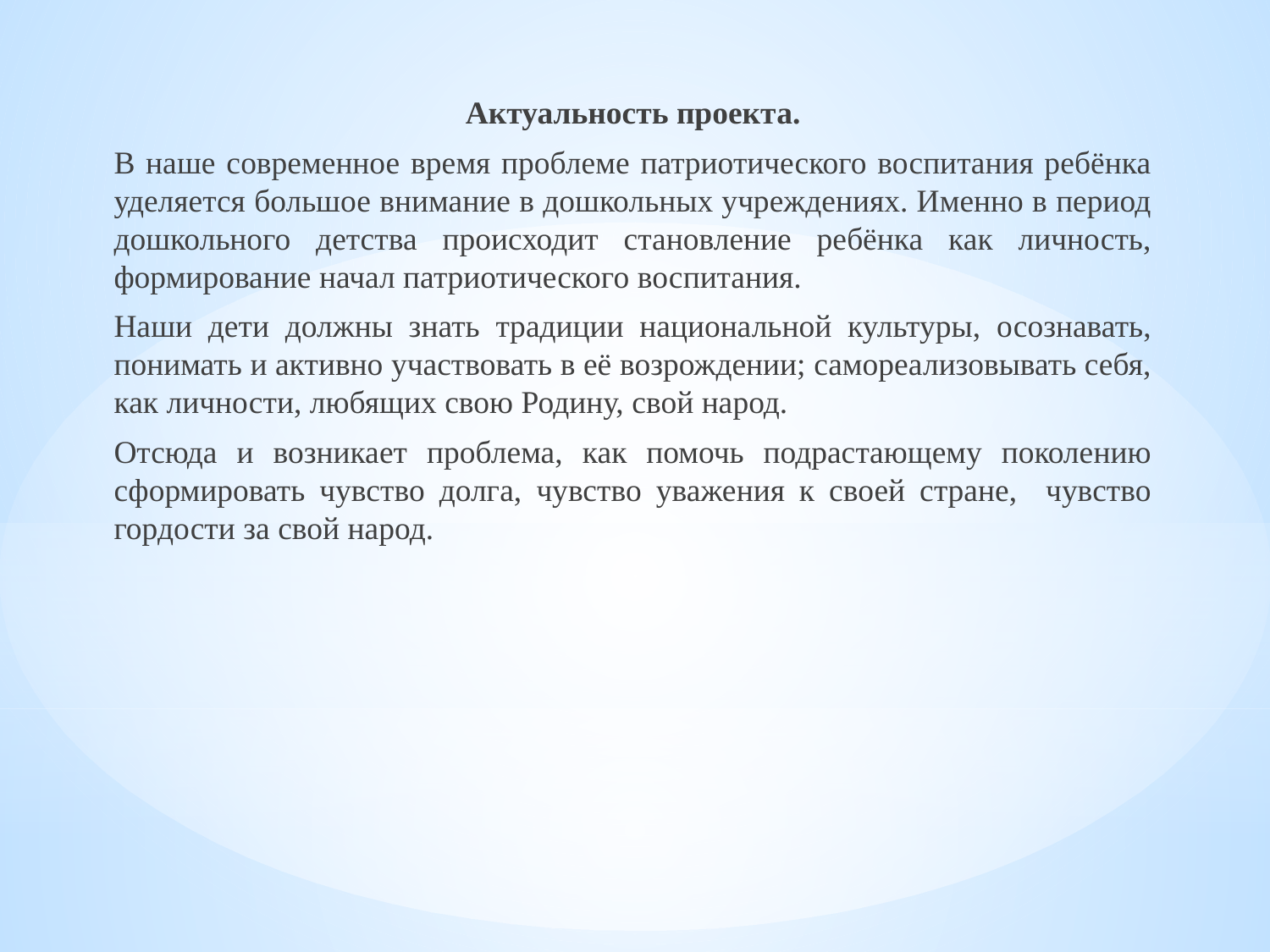

Актуальность проекта.
В наше современное время проблеме патриотического воспитания ребёнка уделяется большое внимание в дошкольных учреждениях. Именно в период дошкольного детства происходит становление ребёнка как личность, формирование начал патриотического воспитания.
Наши дети должны знать традиции национальной культуры, осознавать, понимать и активно участвовать в её возрождении; самореализовывать себя, как личности, любящих свою Родину, свой народ.
Отсюда и возникает проблема, как помочь подрастающему поколению сформировать чувство долга, чувство уважения к своей стране,  чувство гордости за свой народ.

#